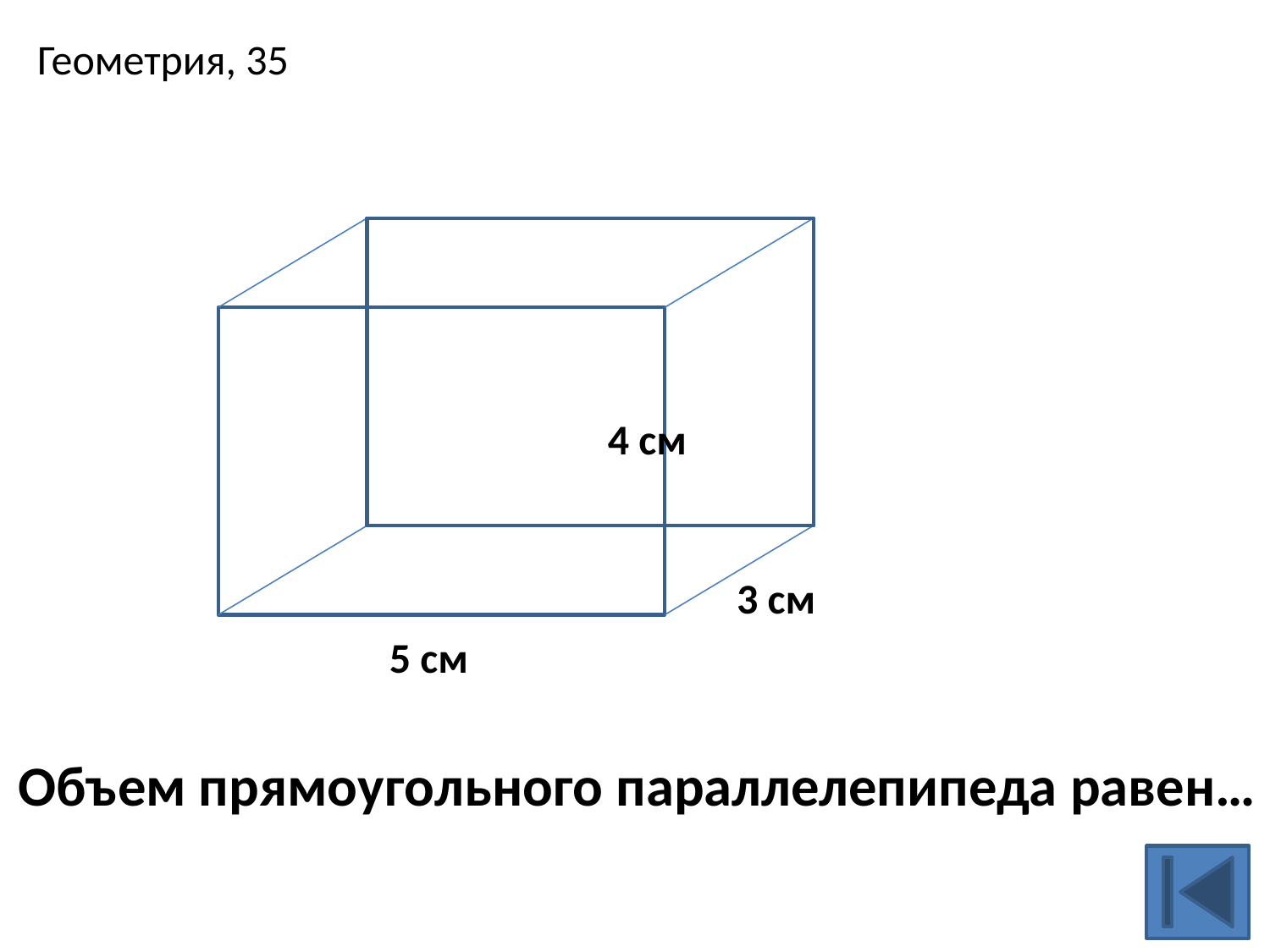

Геометрия, 35

4 см
3 см
5 см
Объем прямоугольного параллелепипеда равен…